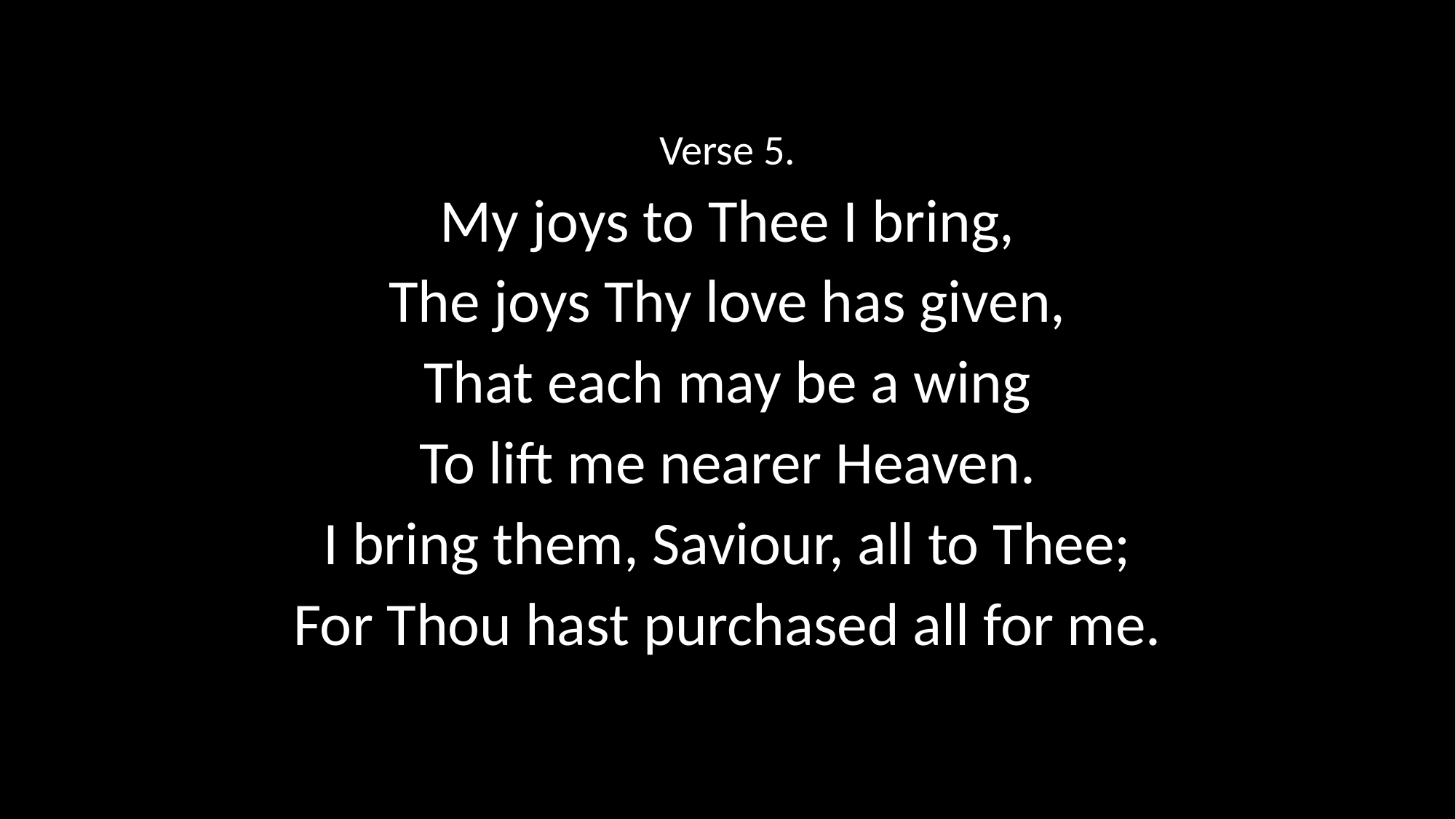

Verse 5.
My joys to Thee I bring,
The joys Thy love has given,
That each may be a wing
To lift me nearer Heaven.
I bring them, Saviour, all to Thee;
For Thou hast purchased all for me.